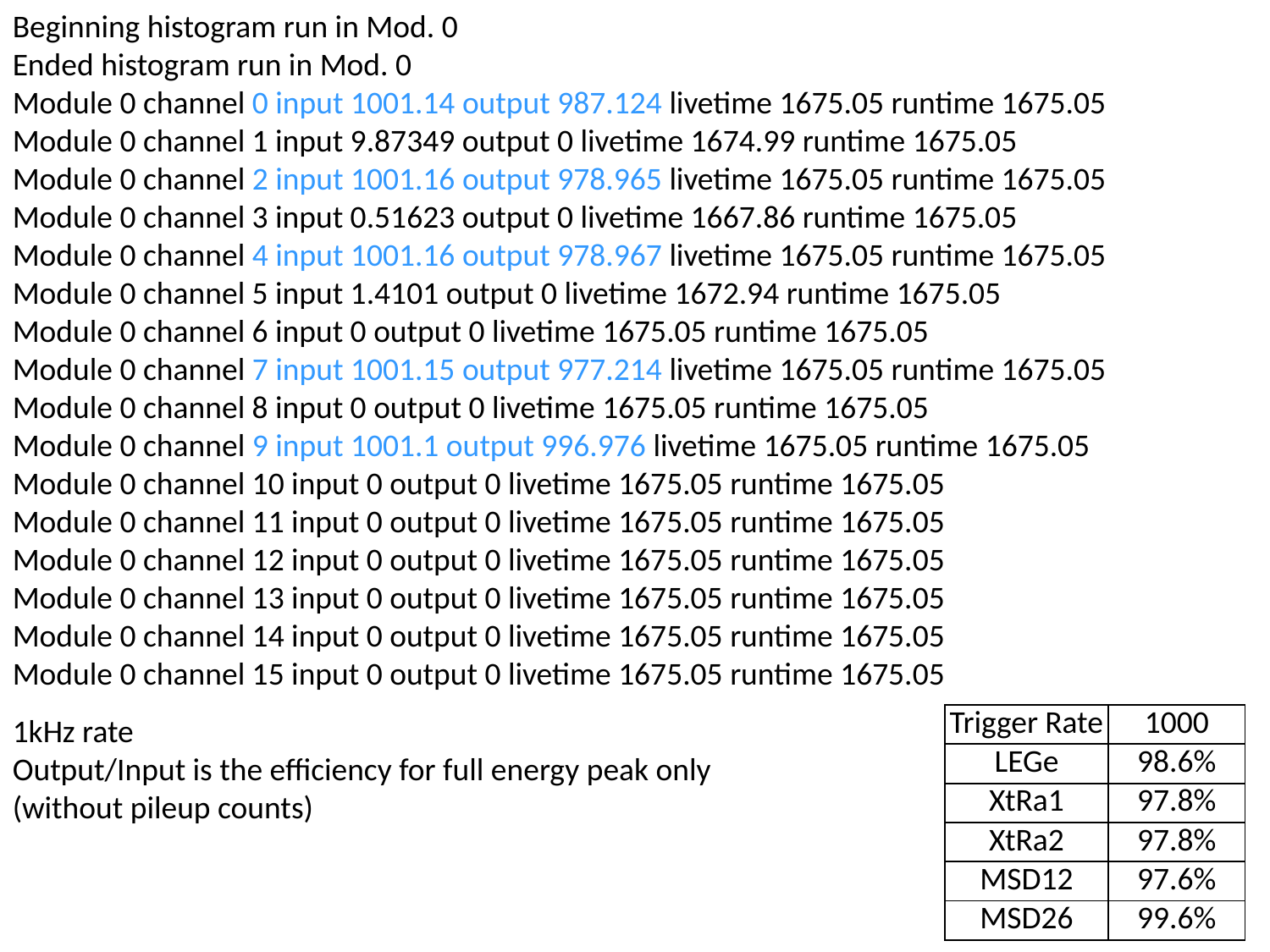

Beginning histogram run in Mod. 0
Ended histogram run in Mod. 0
Module 0 channel 0 input 1001.14 output 987.124 livetime 1675.05 runtime 1675.05
Module 0 channel 1 input 9.87349 output 0 livetime 1674.99 runtime 1675.05
Module 0 channel 2 input 1001.16 output 978.965 livetime 1675.05 runtime 1675.05
Module 0 channel 3 input 0.51623 output 0 livetime 1667.86 runtime 1675.05
Module 0 channel 4 input 1001.16 output 978.967 livetime 1675.05 runtime 1675.05
Module 0 channel 5 input 1.4101 output 0 livetime 1672.94 runtime 1675.05
Module 0 channel 6 input 0 output 0 livetime 1675.05 runtime 1675.05
Module 0 channel 7 input 1001.15 output 977.214 livetime 1675.05 runtime 1675.05
Module 0 channel 8 input 0 output 0 livetime 1675.05 runtime 1675.05
Module 0 channel 9 input 1001.1 output 996.976 livetime 1675.05 runtime 1675.05
Module 0 channel 10 input 0 output 0 livetime 1675.05 runtime 1675.05
Module 0 channel 11 input 0 output 0 livetime 1675.05 runtime 1675.05
Module 0 channel 12 input 0 output 0 livetime 1675.05 runtime 1675.05
Module 0 channel 13 input 0 output 0 livetime 1675.05 runtime 1675.05
Module 0 channel 14 input 0 output 0 livetime 1675.05 runtime 1675.05
Module 0 channel 15 input 0 output 0 livetime 1675.05 runtime 1675.05
1kHz rate
Output/Input is the efficiency for full energy peak only (without pileup counts)
| Trigger Rate | 1000 |
| --- | --- |
| LEGe | 98.6% |
| XtRa1 | 97.8% |
| XtRa2 | 97.8% |
| MSD12 | 97.6% |
| MSD26 | 99.6% |